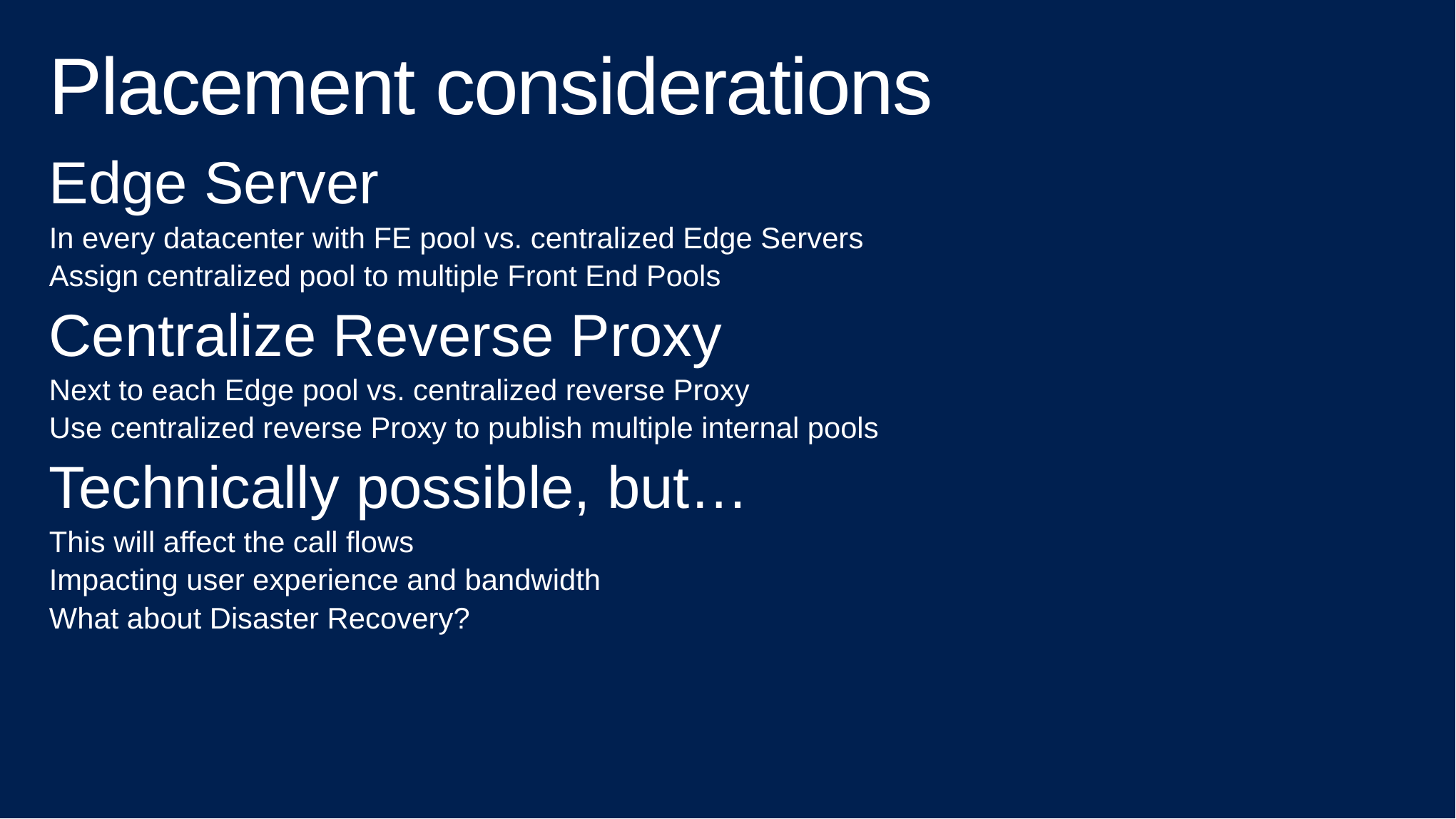

# Placement considerations
Edge Server
In every datacenter with FE pool vs. centralized Edge Servers
Assign centralized pool to multiple Front End Pools
Centralize Reverse Proxy
Next to each Edge pool vs. centralized reverse Proxy
Use centralized reverse Proxy to publish multiple internal pools
Technically possible, but…
This will affect the call flows
Impacting user experience and bandwidth
What about Disaster Recovery?